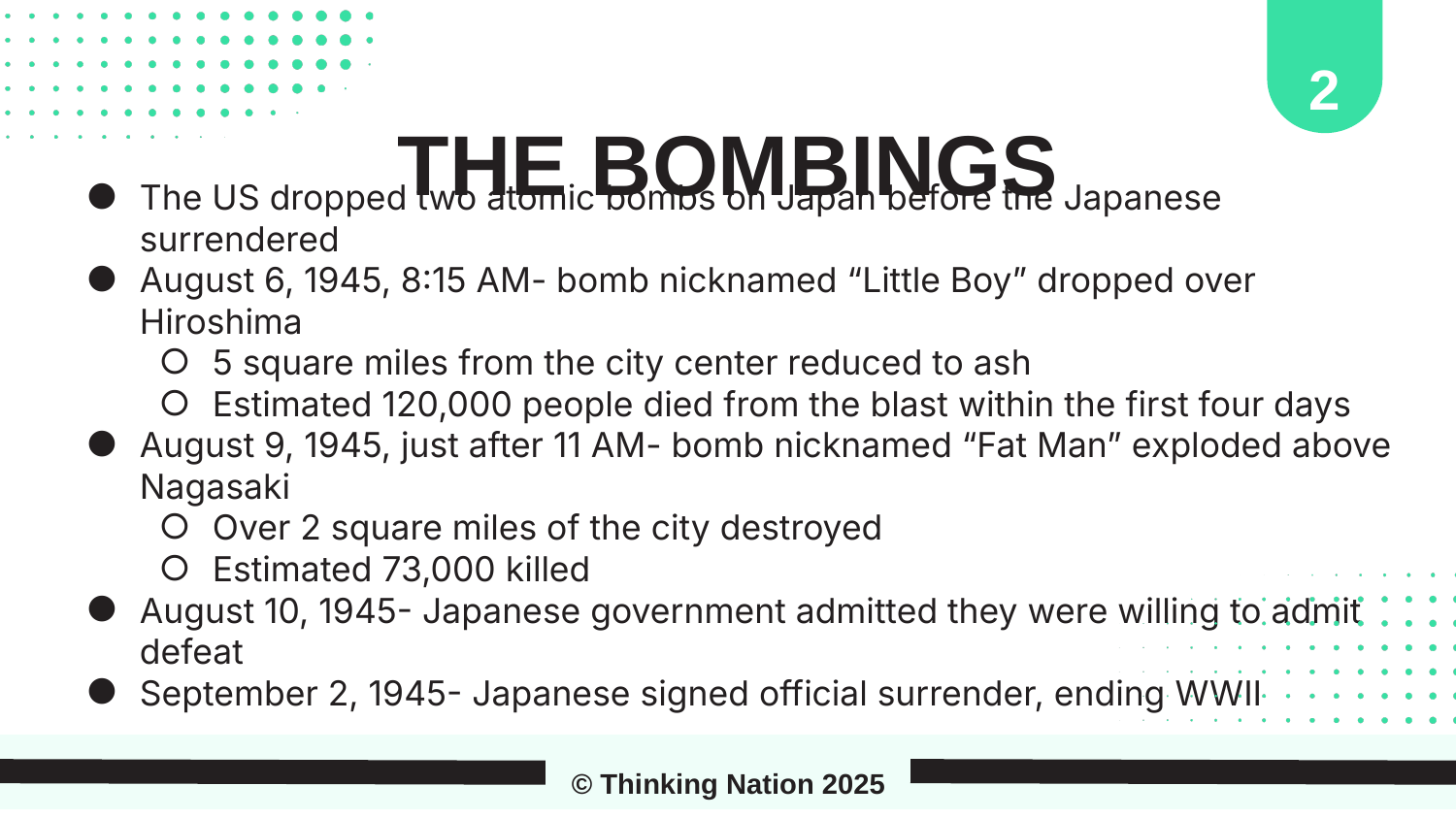

2
THE BOMBINGS
The US dropped two atomic bombs on Japan before the Japanese surrendered
August 6, 1945, 8:15 AM- bomb nicknamed “Little Boy” dropped over Hiroshima
5 square miles from the city center reduced to ash
Estimated 120,000 people died from the blast within the first four days
August 9, 1945, just after 11 AM- bomb nicknamed “Fat Man” exploded above Nagasaki
Over 2 square miles of the city destroyed
Estimated 73,000 killed
August 10, 1945- Japanese government admitted they were willing to admit defeat
September 2, 1945- Japanese signed official surrender, ending WWII

© Thinking Nation 2025